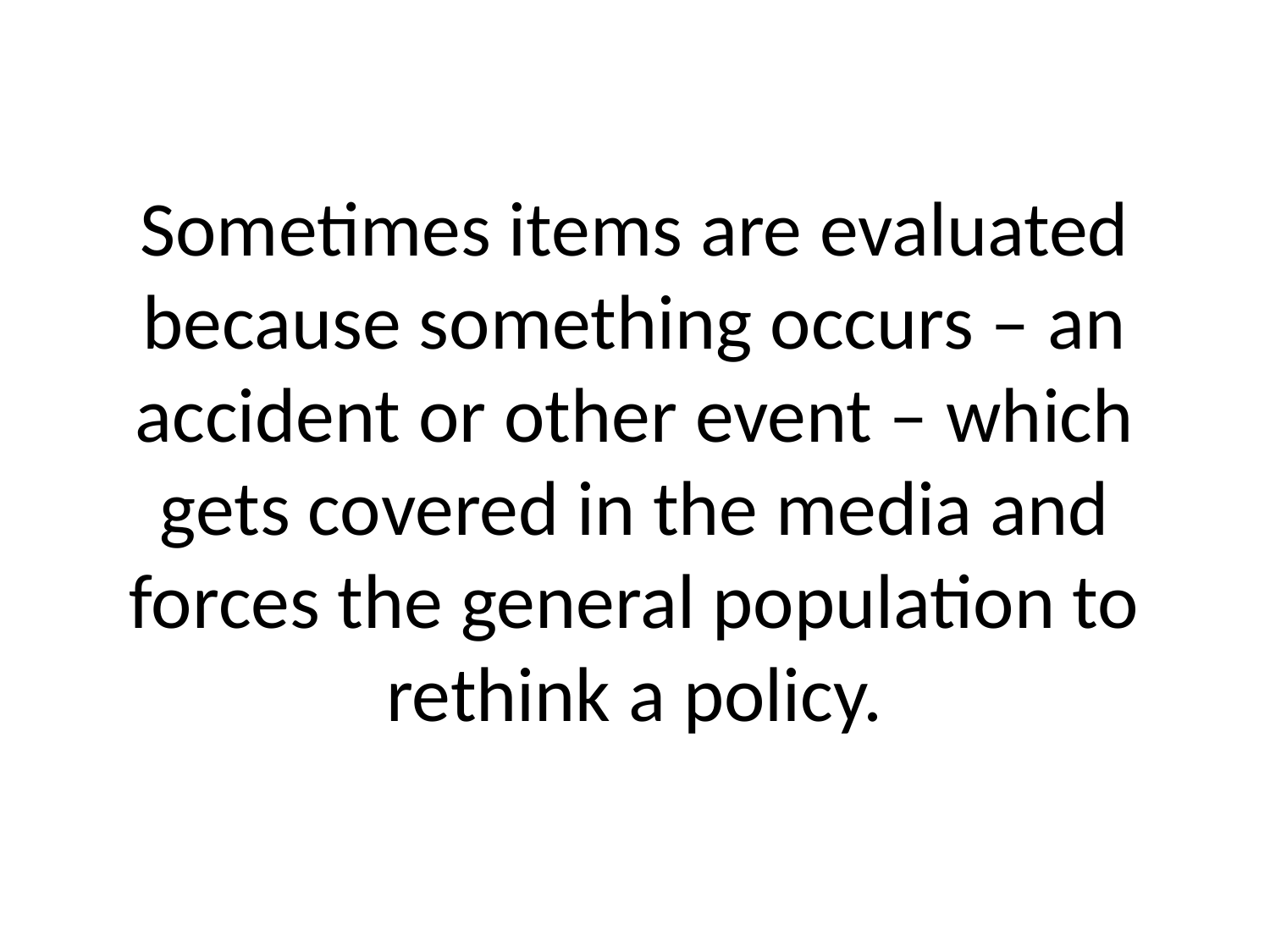

# Sometimes items are evaluated because something occurs – an accident or other event – which gets covered in the media and forces the general population to rethink a policy.